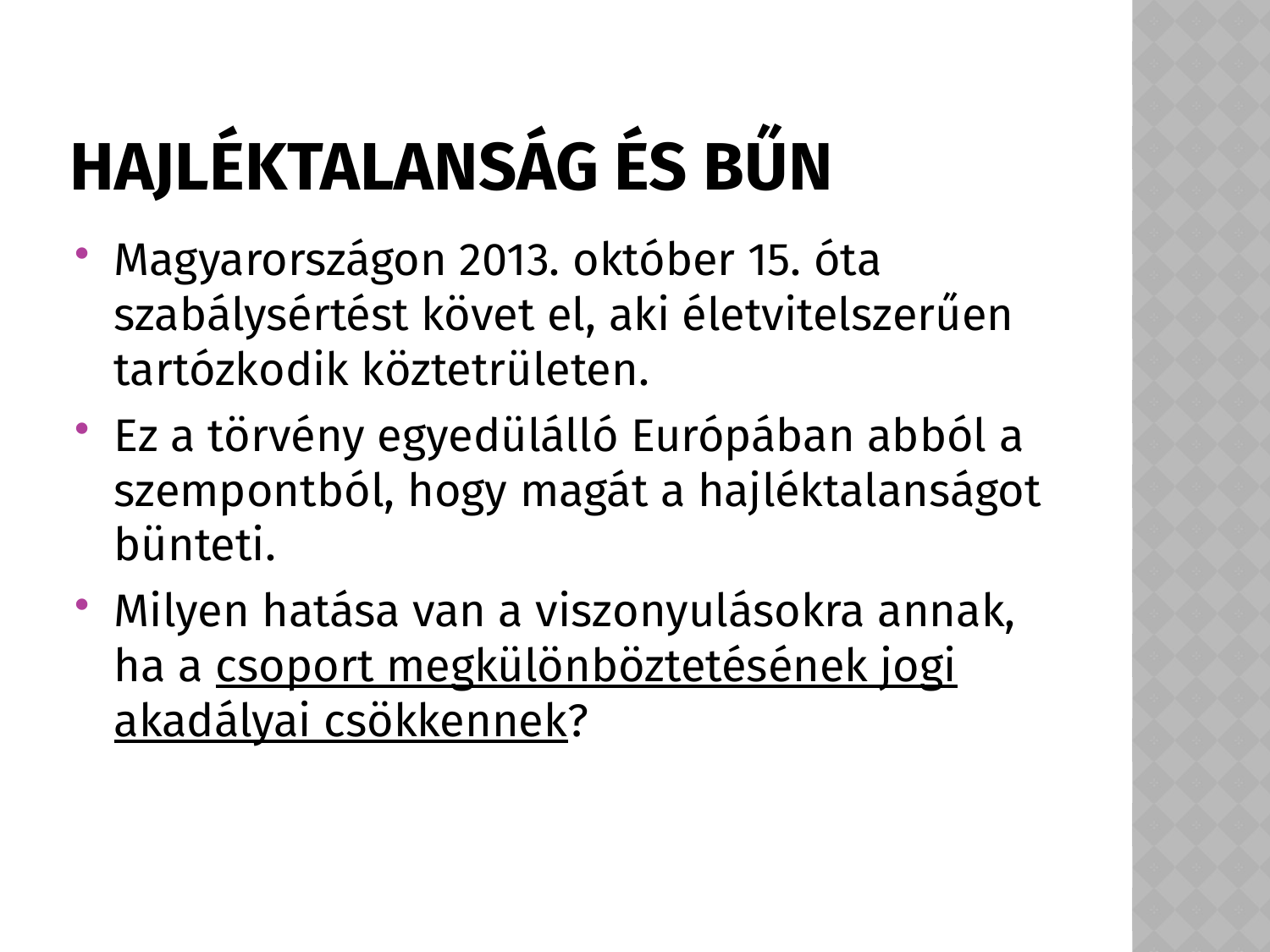

# Hajléktalanság és bűn
Magyarországon 2013. október 15. óta szabálysértést követ el, aki életvitelszerűen tartózkodik köztetrületen.
Ez a törvény egyedülálló Európában abból a szempontból, hogy magát a hajléktalanságot bünteti.
Milyen hatása van a viszonyulásokra annak, ha a csoport megkülönböztetésének jogi akadályai csökkennek?